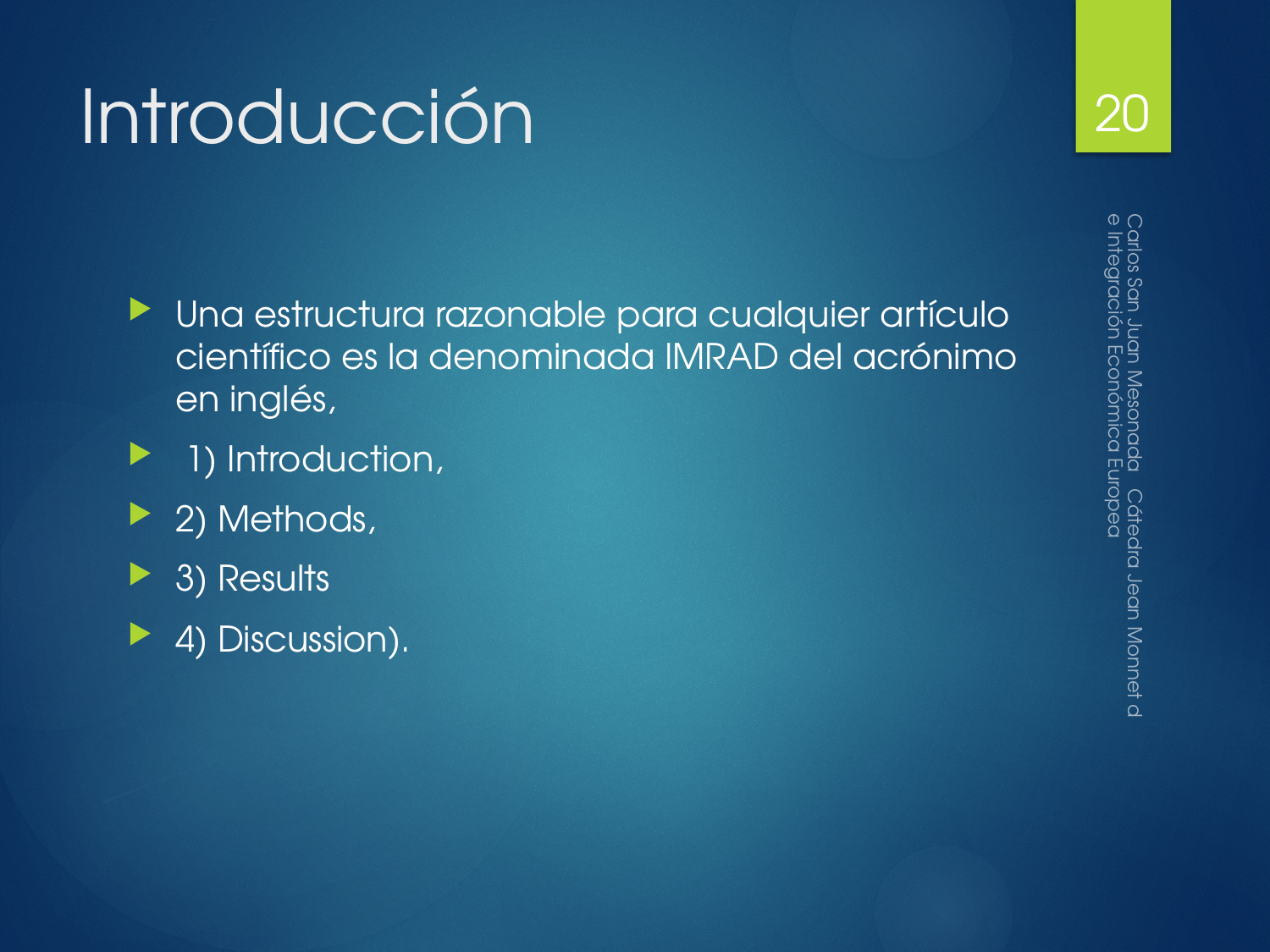

20
# Introducción
Una estructura razonable para cualquier artículo científico es la denominada IMRAD del acrónimo en inglés,
 1) Introduction,
2) Methods,
3) Results
4) Discussion).
Carlos San Juan Mesonada   Cátedra Jean Monnet de Integración Económica Europea